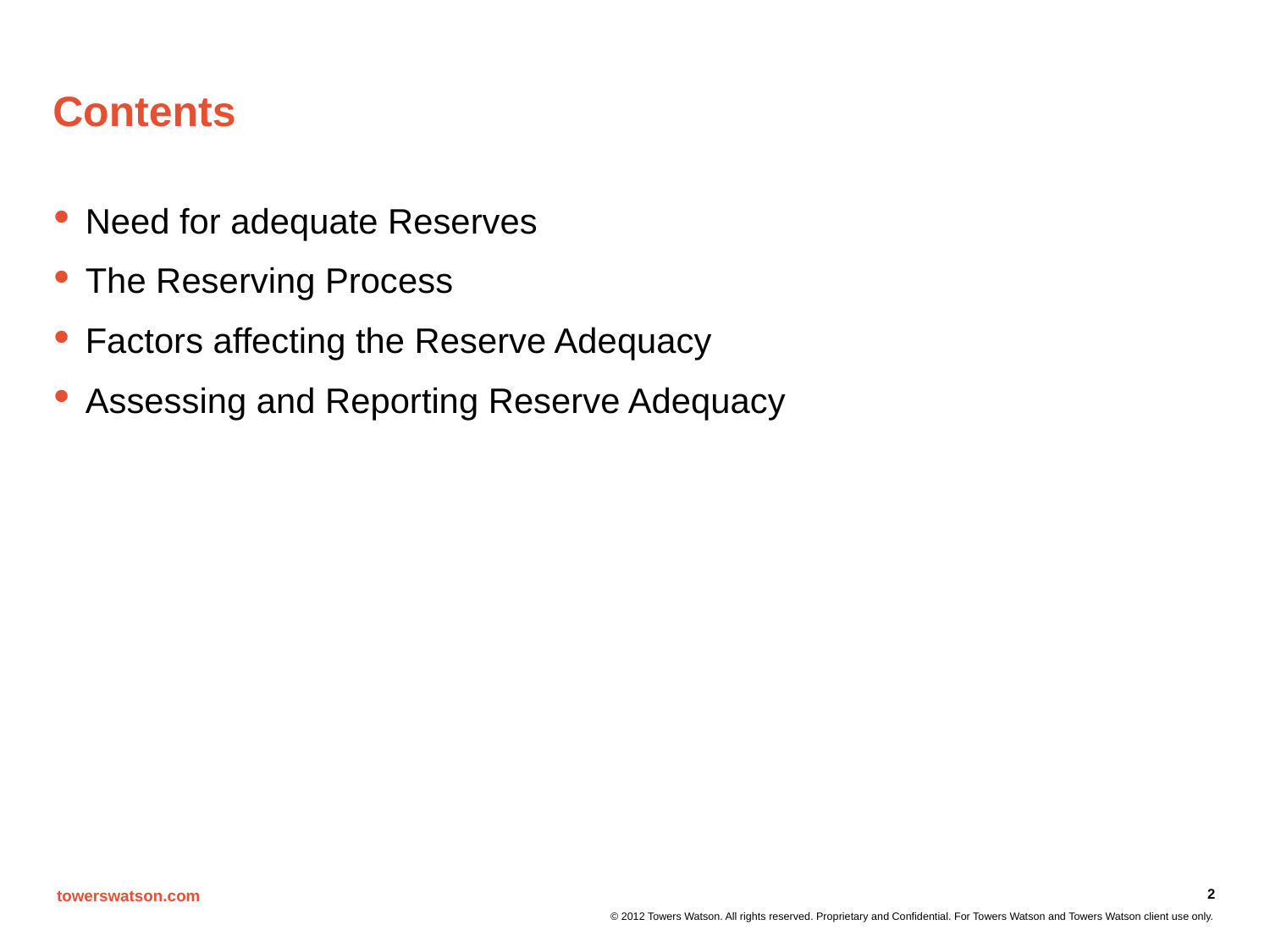

# Contents
Need for adequate Reserves
The Reserving Process
Factors affecting the Reserve Adequacy
Assessing and Reporting Reserve Adequacy

2